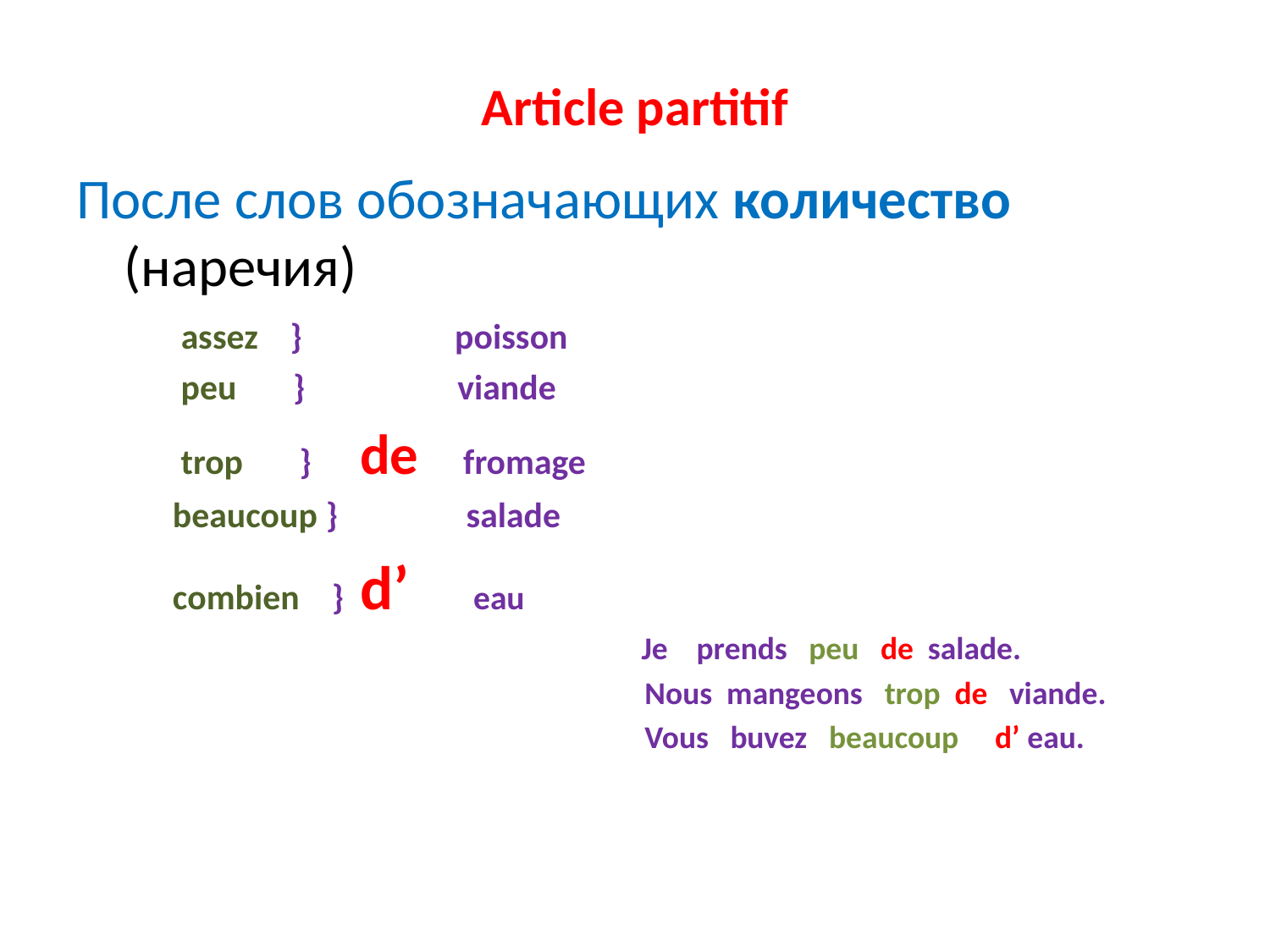

# Article partitif
После слов обозначающих количество (наречия)
           assez    }                   poisson
             peu       }                   viande
             trop       }      de     fromage
            beaucoup }                salade
            combien    }  d’        eau
                                                                                         Je    prends   peu   de  salade.
                                                                               Nous  mangeons   trop  de   viande.
                                                                               Vous   buvez   beaucoup     d’ eau.